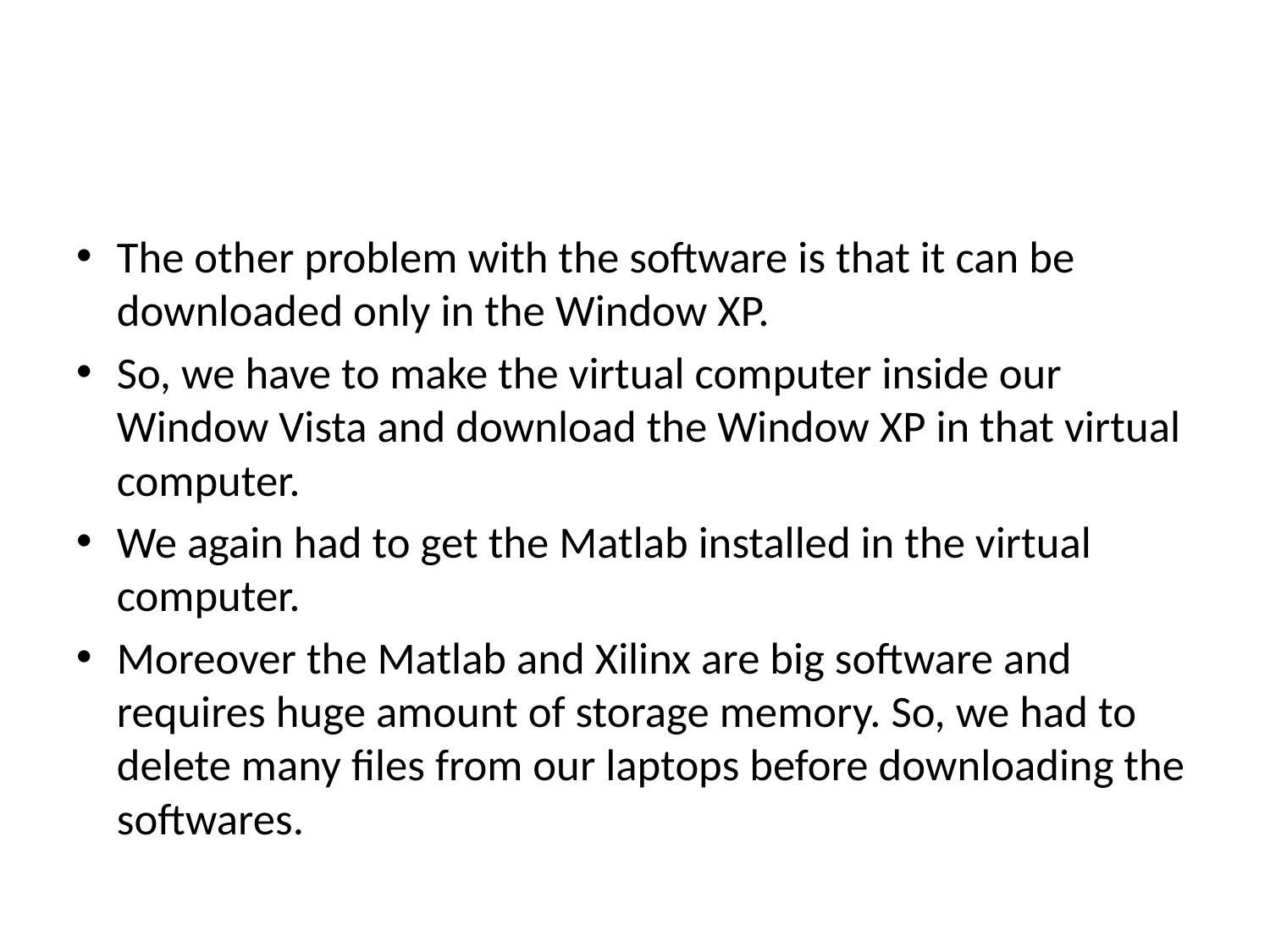

#
The other problem with the software is that it can be downloaded only in the Window XP.
So, we have to make the virtual computer inside our Window Vista and download the Window XP in that virtual computer.
We again had to get the Matlab installed in the virtual computer.
Moreover the Matlab and Xilinx are big software and requires huge amount of storage memory. So, we had to delete many files from our laptops before downloading the softwares.